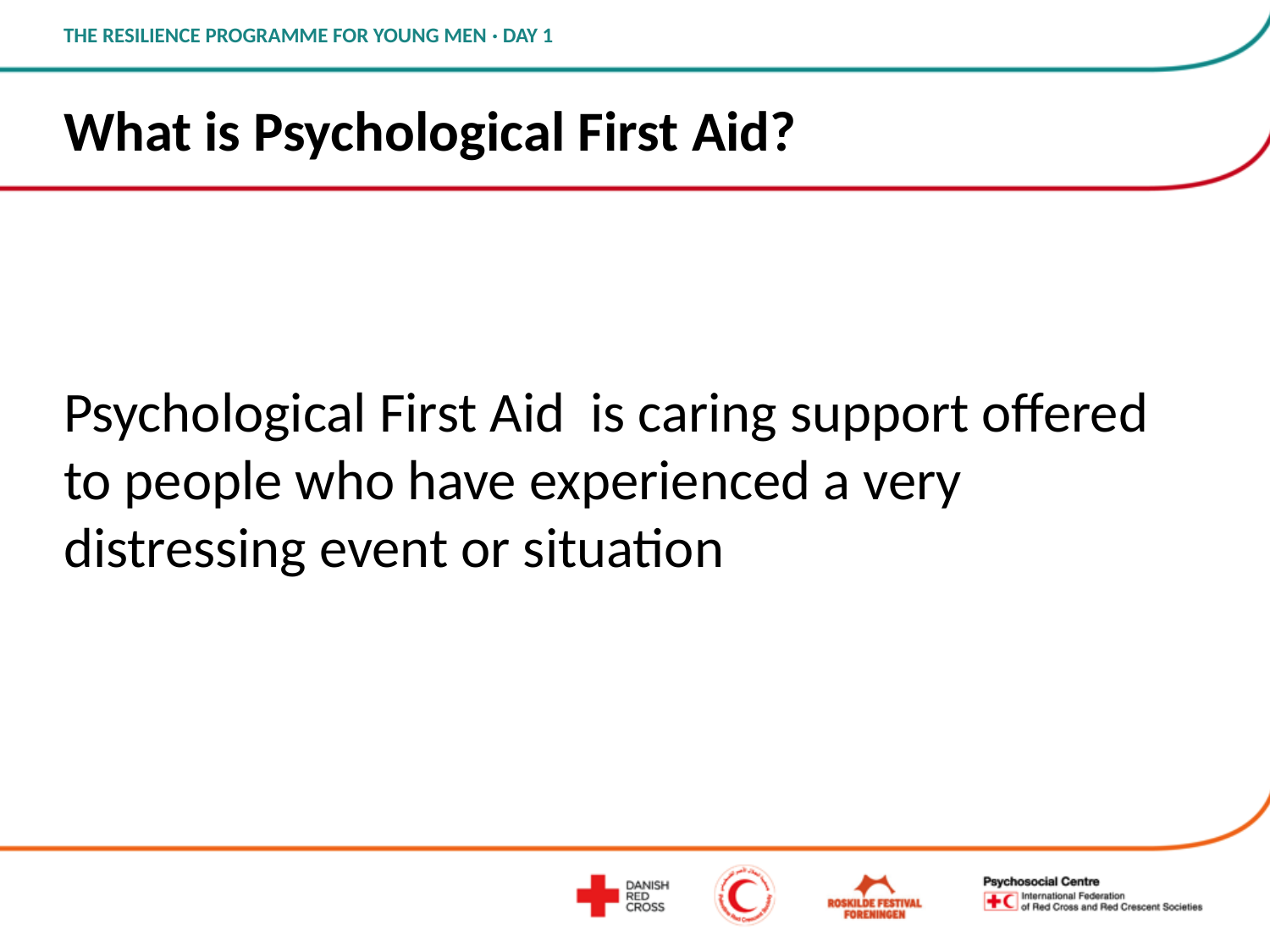

# What is Psychological First Aid?

Psychological First Aid  is caring support offered to people who have experienced a very distressing event or situation